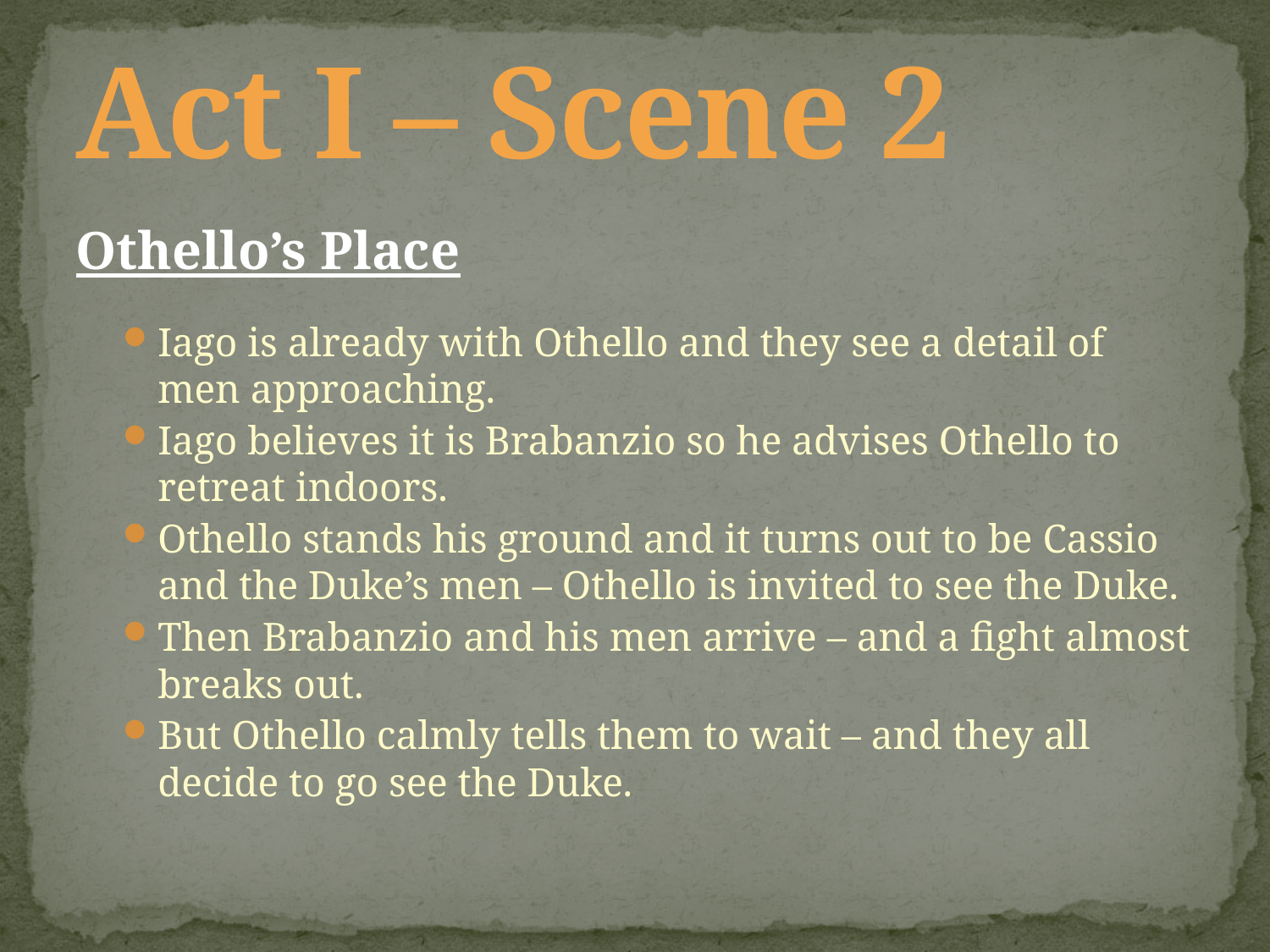

# Act I – Scene 2
Othello’s Place

Iago is already with Othello and they see a detail of men approaching.
Iago believes it is Brabanzio so he advises Othello to retreat indoors.
Othello stands his ground and it turns out to be Cassio and the Duke’s men – Othello is invited to see the Duke.
Then Brabanzio and his men arrive – and a fight almost breaks out.
But Othello calmly tells them to wait – and they all decide to go see the Duke.